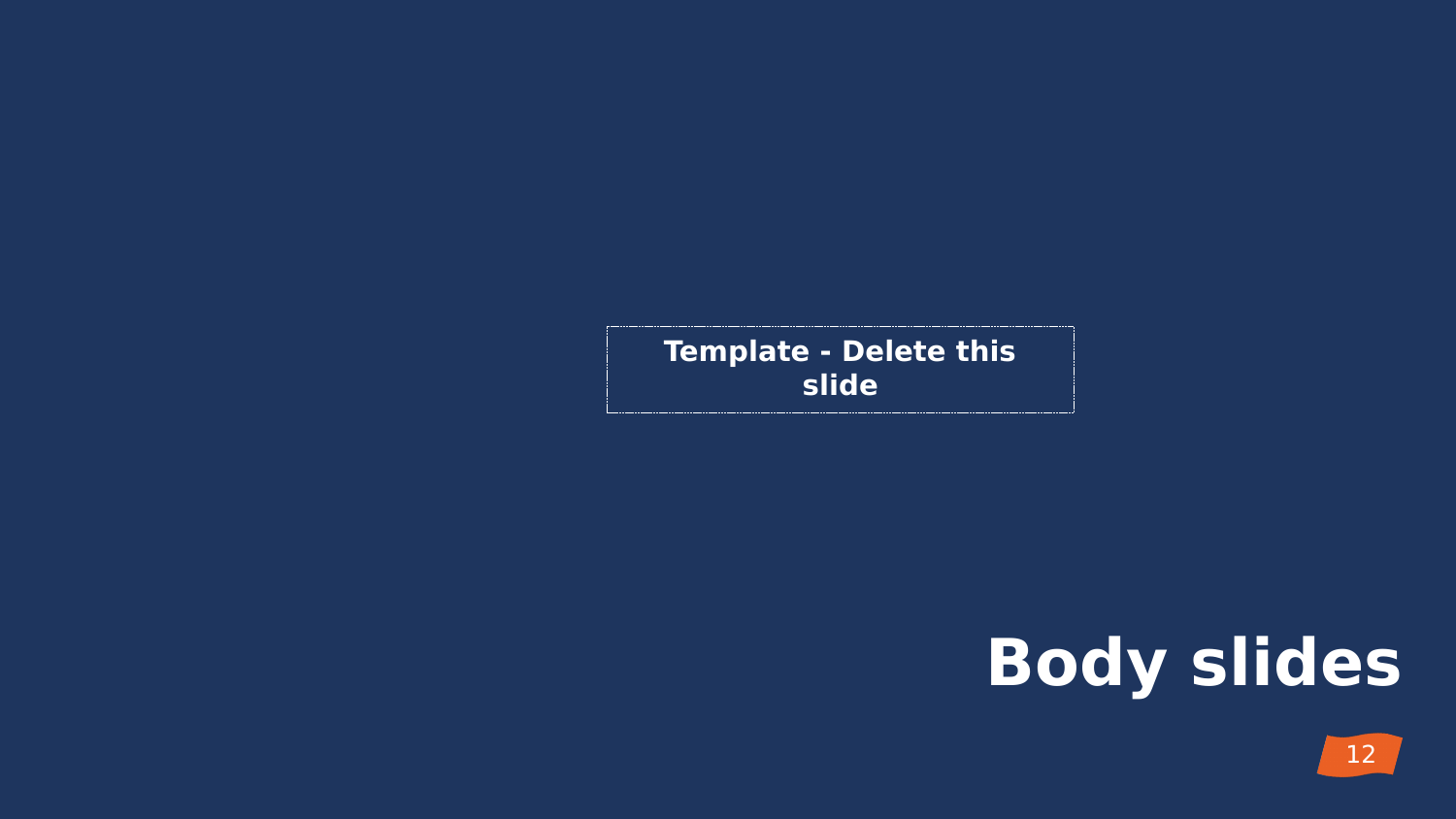

Template - Delete this slide

# Body slides
12